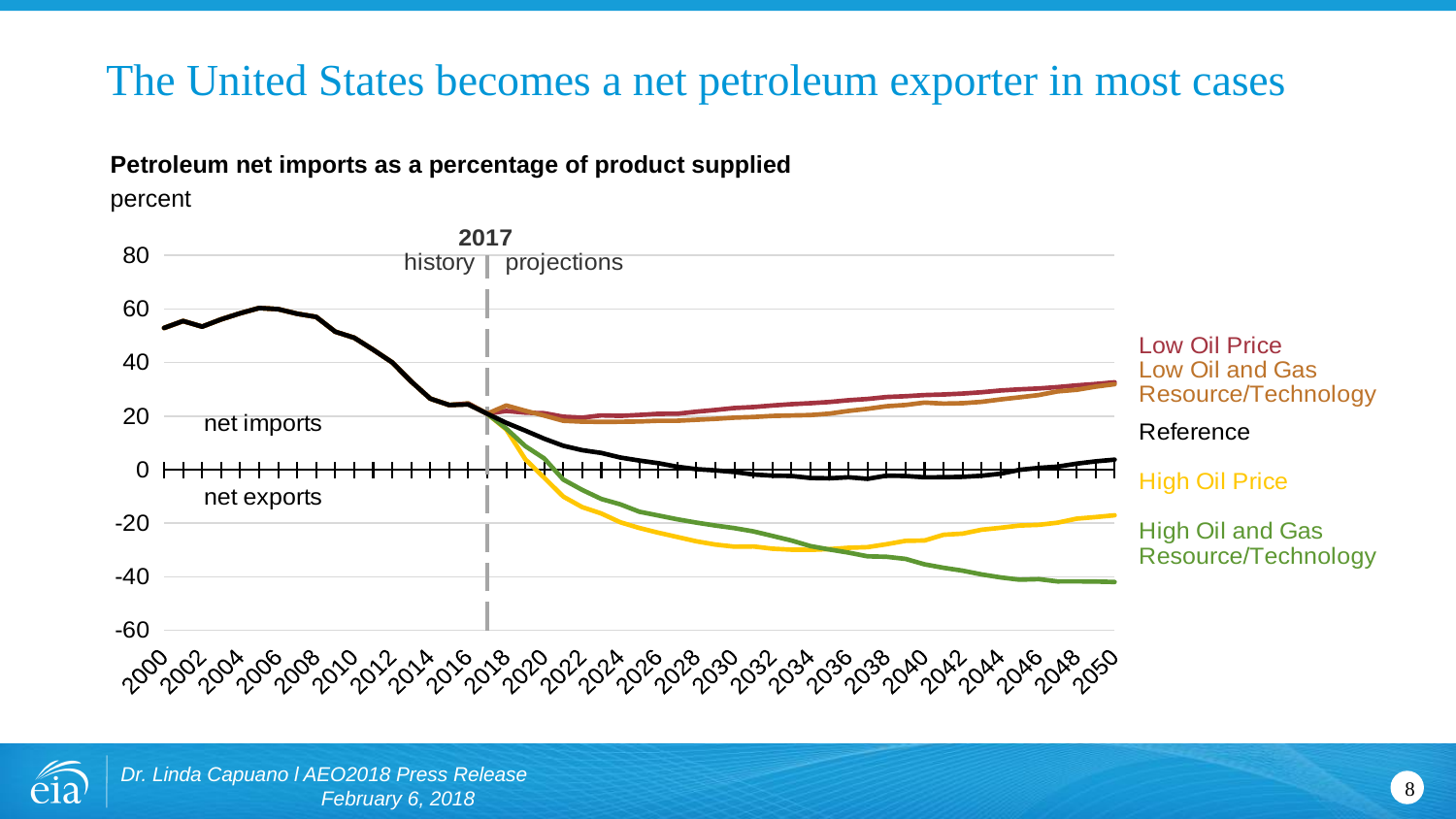

# The United States becomes a net petroleum exporter in most cases
Petroleum net imports as a percentage of product supplied
percent

### Chart

| Category | HWOP | HOGR | LWOP | LOGR | Reference |
|---|---|---|---|---|---|
| 2000 | 52.885743251498376 | 52.885743251498376 | 52.885743251498376 | 52.885743251498376 | 52.885743251498376 |
| 2001 | 55.476032086996874 | 55.476032086996874 | 55.476032086996874 | 55.476032086996874 | 55.476032086996874 |
| 2002 | 53.36929182406182 | 53.36929182406182 | 53.36929182406182 | 53.36929182406182 | 53.36929182406182 |
| 2003 | 56.09496629821229 | 56.09496629821229 | 56.09496629821229 | 56.09496629821229 | 56.09496629821229 |
| 2004 | 58.351384269565365 | 58.351384269565365 | 58.351384269565365 | 58.351384269565365 | 58.351384269565365 |
| 2005 | 60.32501813994141 | 60.32501813994141 | 60.32501813994141 | 60.32501813994141 | 60.32501813994141 |
| 2006 | 59.89373830992345 | 59.89373830992345 | 59.89373830992345 | 59.89373830992345 | 59.89373830992345 |
| 2007 | 58.19927469410858 | 58.19927469410858 | 58.19927469410858 | 58.19927469410858 | 58.19927469410858 |
| 2008 | 56.999115394817636 | 56.999115394817636 | 56.999115394817636 | 56.999115394817636 | 56.999115394817636 |
| 2009 | 51.4963934496095 | 51.4963934496095 | 51.4963934496095 | 51.4963934496095 | 51.4963934496095 |
| 2010 | 49.22117027091015 | 49.22117027091015 | 49.22117027091015 | 49.22117027091015 | 49.22117027091015 |
| 2011 | 44.74211663373432 | 44.74211663373432 | 44.74211663373432 | 44.74211663373432 | 44.74211663373432 |
| 2012 | 39.99172592516582 | 39.99172592516582 | 39.99172592516582 | 39.99172592516582 | 39.99172592516582 |
| 2013 | 32.88599361792364 | 32.88599361792364 | 32.88599361792364 | 32.88599361792364 | 32.88599361792364 |
| 2014 | 26.518336413424827 | 26.518336413424827 | 26.518336413424827 | 26.518336413424827 | 26.518336413424827 |
| 2015 | 24.11530113557158 | 24.11530113557158 | 24.11530113557158 | 24.11530113557158 | 24.11530113557158 |
| 2016 | 24.6789 | 24.6789 | 24.6789 | 24.37077 | 24.37077 |
| 2017 | 20.859314 | 20.859306 | 20.859306 | 20.859282 | 20.859213 |
| 2018 | 15.013036 | 15.336193 | 21.92049 | 23.959764 | 17.475231 |
| 2019 | 3.925191 | 8.806339 | 21.280443 | 21.99778 | 14.591093 |
| 2020 | -3.034149 | 4.175115 | 21.08036 | 20.184332 | 11.545992 |
| 2021 | -10.048859 | -3.695744 | 19.76581 | 18.243965 | 8.909295 |
| 2022 | -13.978915 | -7.556456 | 19.411095 | 17.919744 | 7.273155 |
| 2023 | -16.351255 | -10.93663 | 20.250969 | 17.830328 | 6.262613 |
| 2024 | -19.634237 | -12.947972 | 20.082279 | 17.871759 | 4.528454 |
| 2025 | -21.753874 | -15.69791 | 20.42074 | 17.976885 | 3.417199 |
| 2026 | -23.528446 | -17.125799 | 20.840397 | 18.277983 | 2.426399 |
| 2027 | -25.125746 | -18.513254 | 20.875858 | 18.277754 | 1.103386 |
| 2028 | -26.741192 | -19.761766 | 21.647221 | 18.645725 | 0.206258 |
| 2029 | -27.942907 | -20.835453 | 22.274504 | 18.957272 | -0.256108 |
| 2030 | -28.742508 | -21.804493 | 23.011827 | 19.41127 | -0.862007 |
| 2031 | -28.667927 | -23.038279 | 23.373564 | 19.653057 | -1.790724 |
| 2032 | -29.47121 | -24.709671 | 23.967154 | 20.067791 | -2.217778 |
| 2033 | -29.846344 | -26.424995 | 24.448334 | 20.232302 | -2.356196 |
| 2034 | -29.904438 | -28.517511 | 24.818609 | 20.372074 | -3.088666 |
| 2035 | -29.644516 | -29.793518 | 25.245684 | 20.898045 | -3.220993 |
| 2036 | -29.140165 | -30.955627 | 25.920492 | 21.907066 | -2.815404 |
| 2037 | -28.89426 | -32.324566 | 26.382563 | 22.704847 | -3.427772 |
| 2038 | -27.828289 | -32.502029 | 27.108744 | 23.661196 | -2.211634 |
| 2039 | -26.549488 | -33.27422 | 27.417585 | 24.148888 | -2.364351 |
| 2040 | -26.422714 | -35.321381 | 27.846607 | 25.049999 | -2.843434 |
| 2041 | -24.309223 | -36.595951 | 28.044563 | 24.647442 | -2.807898 |
| 2042 | -23.862038 | -37.685539 | 28.392176 | 24.82663 | -2.659371 |
| 2043 | -22.413584 | -39.105034 | 28.89167 | 25.333473 | -2.250848 |
| 2044 | -21.68511 | -40.20853 | 29.562777 | 26.199892 | -1.494473 |
| 2045 | -20.836357 | -41.064182 | 29.972044 | 27.001179 | -0.068099 |
| 2046 | -20.585546 | -40.832264 | 30.30245 | 27.855423 | 0.659605 |
| 2047 | -19.774643 | -41.702454 | 30.81879 | 29.219645 | 1.137028 |
| 2048 | -18.287981 | -41.675457 | 31.453028 | 29.802032 | 2.242733 |
| 2049 | -17.692575 | -41.737099 | 31.974346 | 30.996365 | 3.105884 |
| 2050 | -17.023409 | -41.925587 | 32.605419 | 31.905764 | 3.744064 |
Dr. Linda Capuano l AEO2018 Press Release                                       February 6, 2018
8